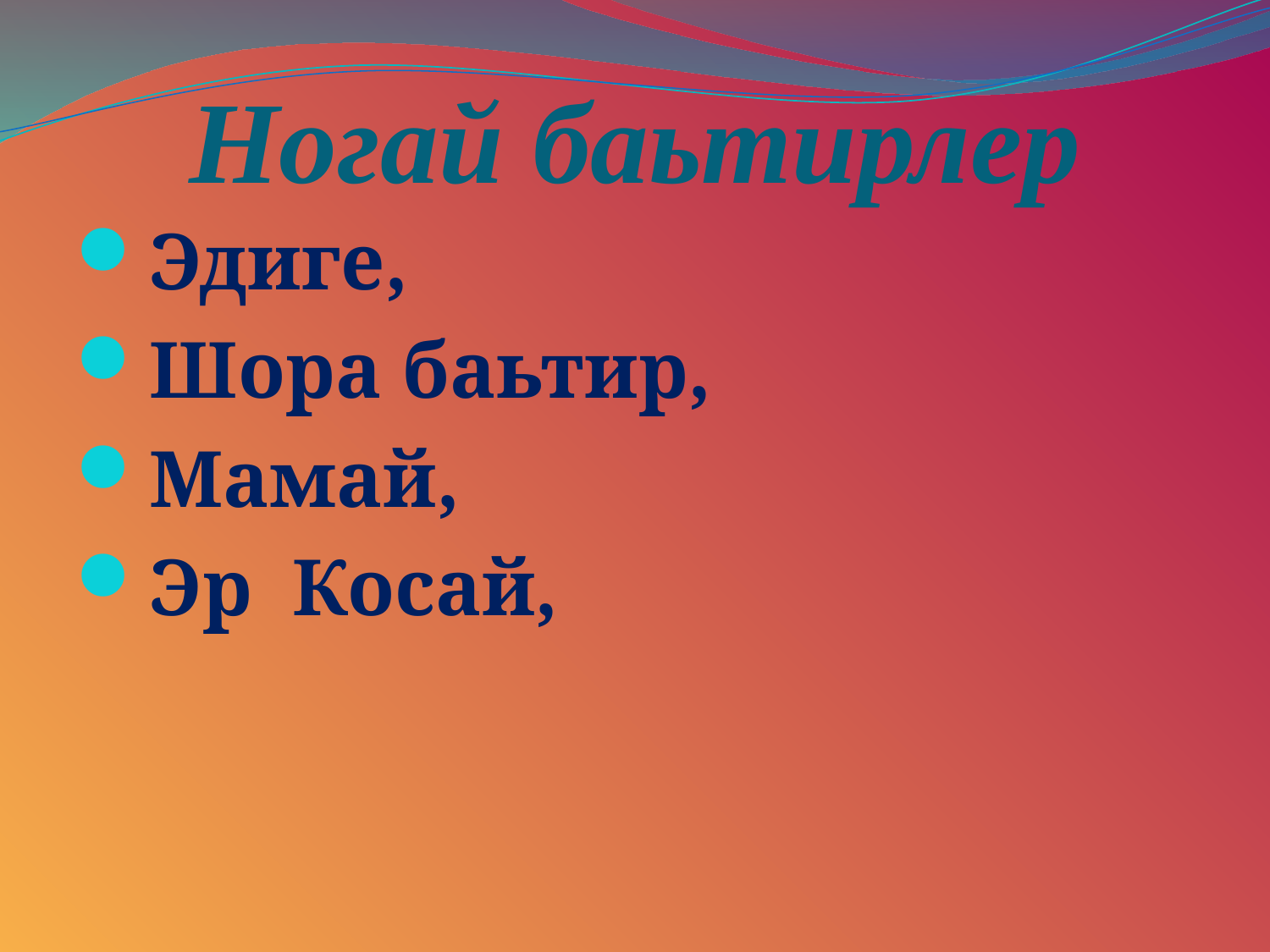

# Ногай баьтирлер
Эдиге,
Шора баьтир,
Мамай,
Эр  Косай,